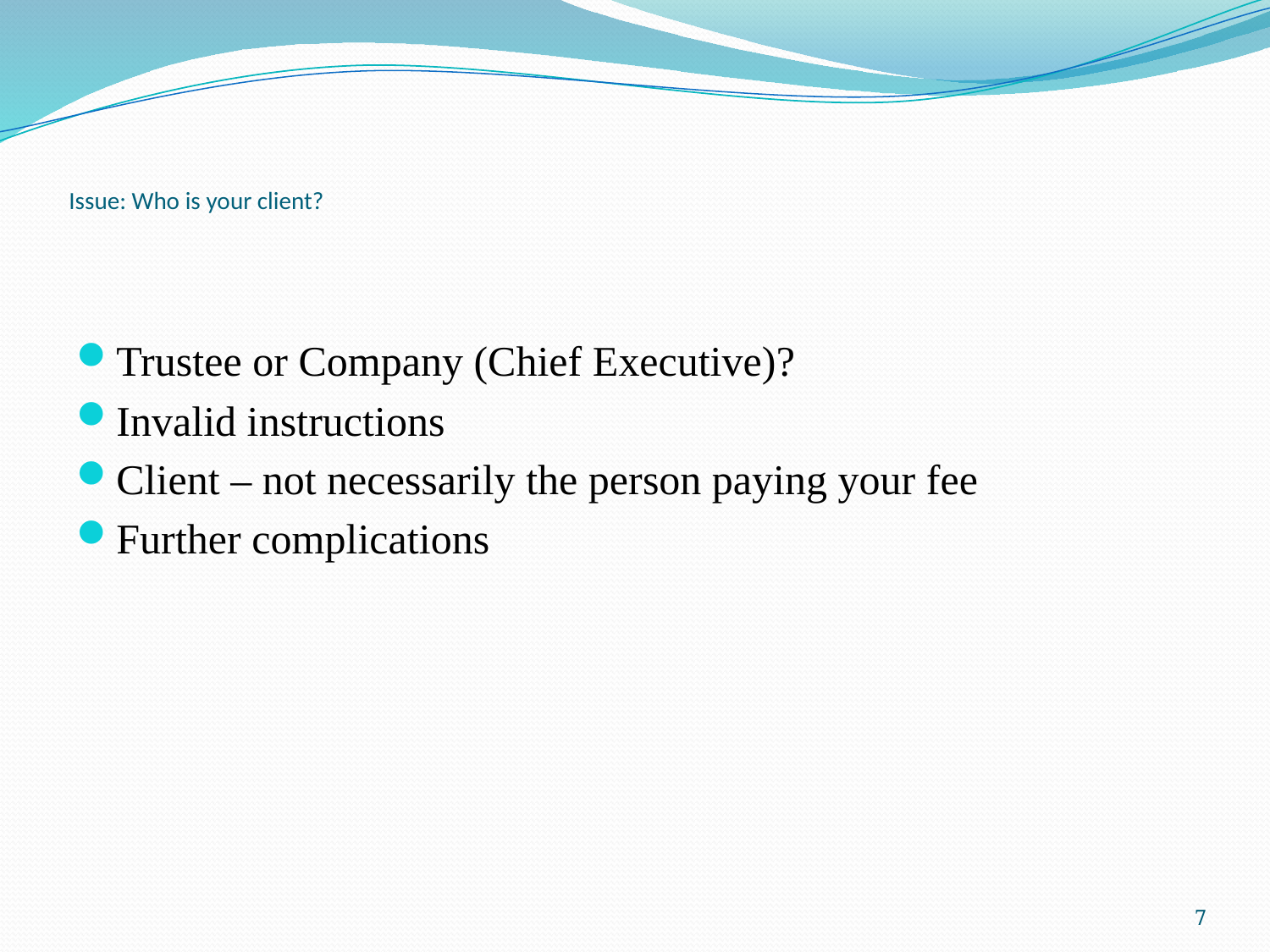

# Issue: Who is your client?

Trustee or Company (Chief Executive)?
Invalid instructions
Client – not necessarily the person paying your fee
Further complications

7